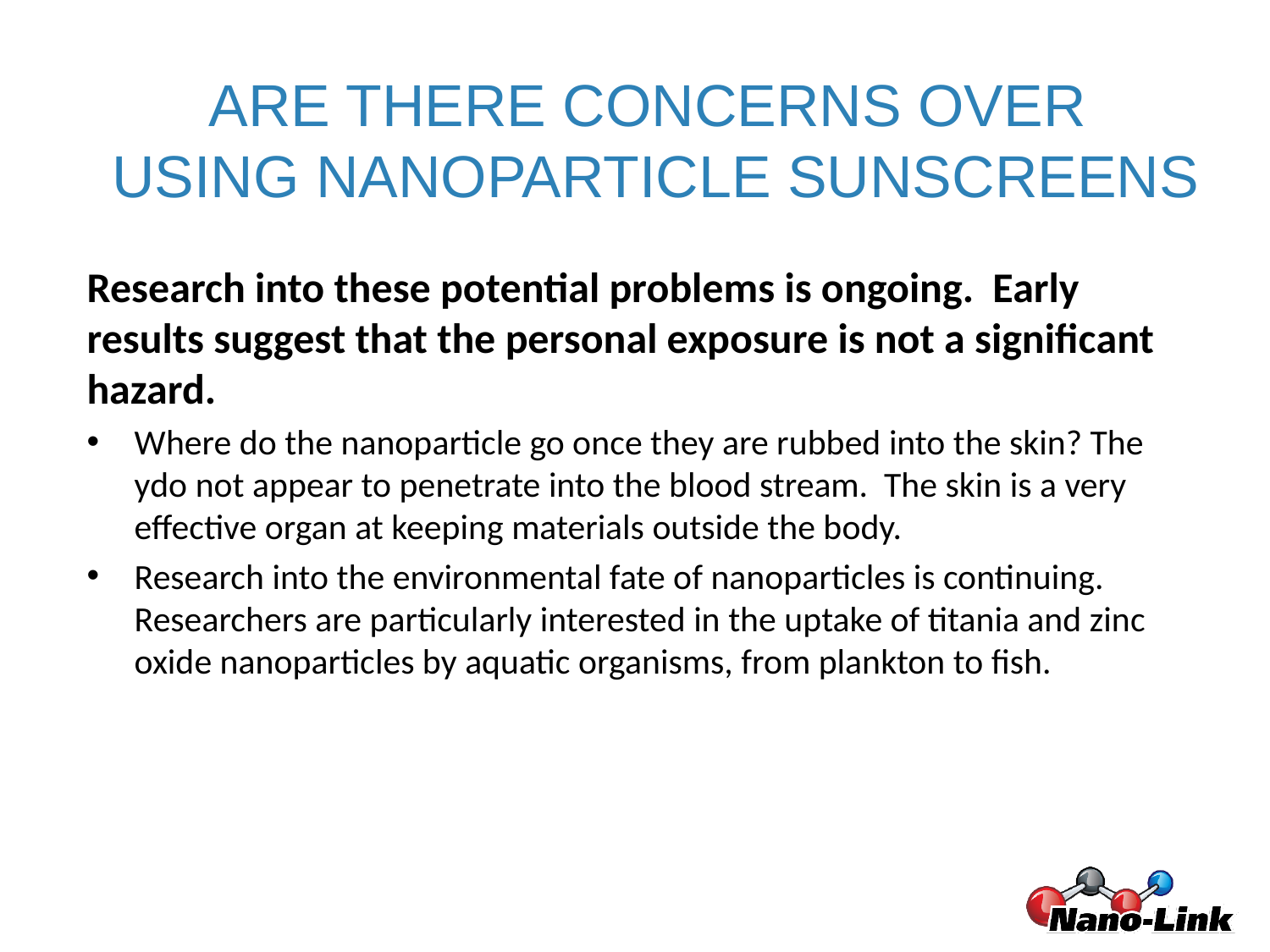

ARE THERE CONCERNS OVER
USING NANOPARTICLE SUNSCREENS
Research into these potential problems is ongoing.  Early results suggest that the personal exposure is not a significant hazard.
Where do the nanoparticle go once they are rubbed into the skin? The ydo not appear to penetrate into the blood stream.  The skin is a very effective organ at keeping materials outside the body.
Research into the environmental fate of nanoparticles is continuing.  Researchers are particularly interested in the uptake of titania and zinc oxide nanoparticles by aquatic organisms, from plankton to fish.